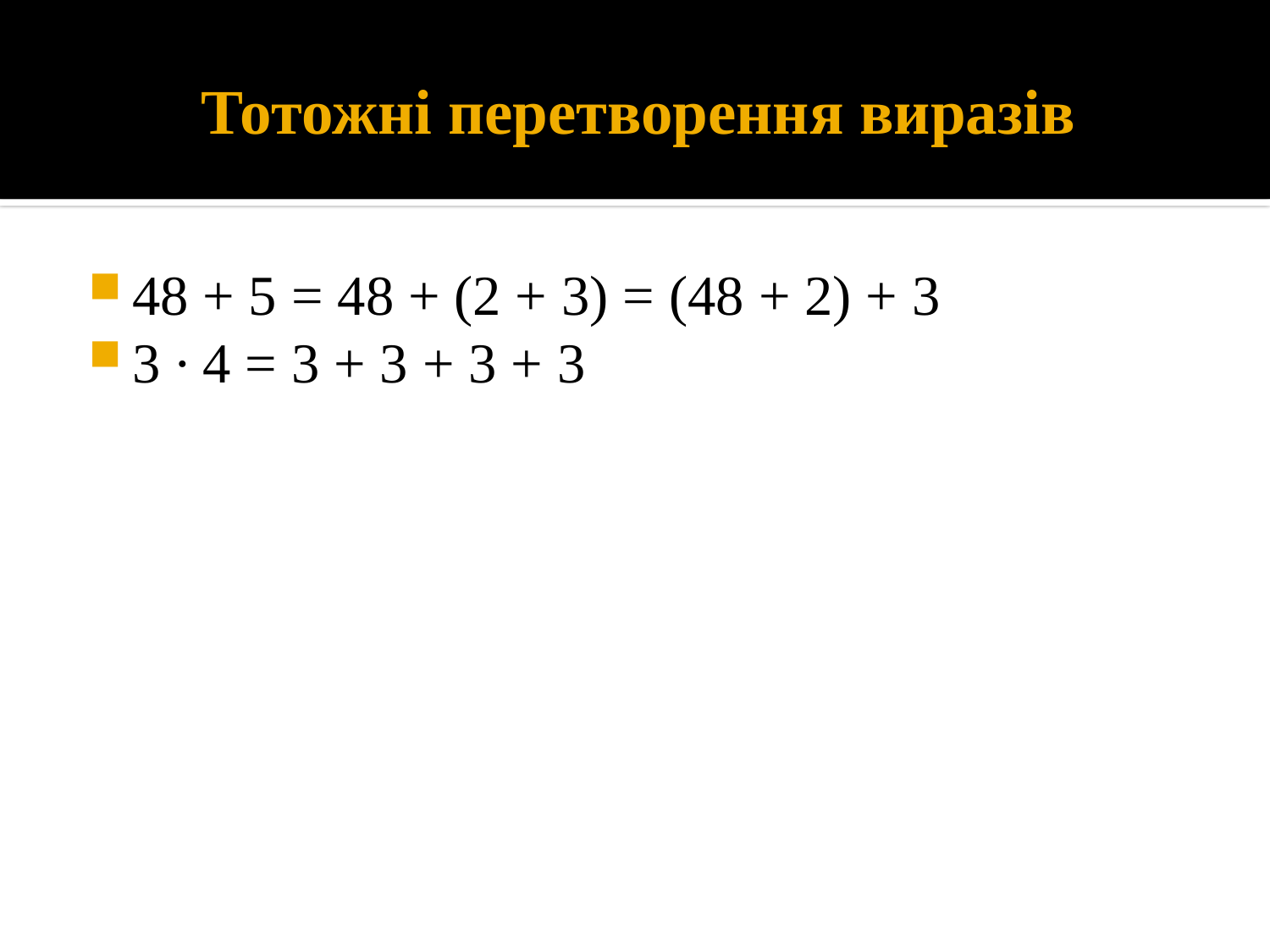

# Тотожні перетворення виразів
48 + 5 = 48 + (2 + 3) = (48 + 2) + 3
3 ∙ 4 = 3 + 3 + 3 + 3